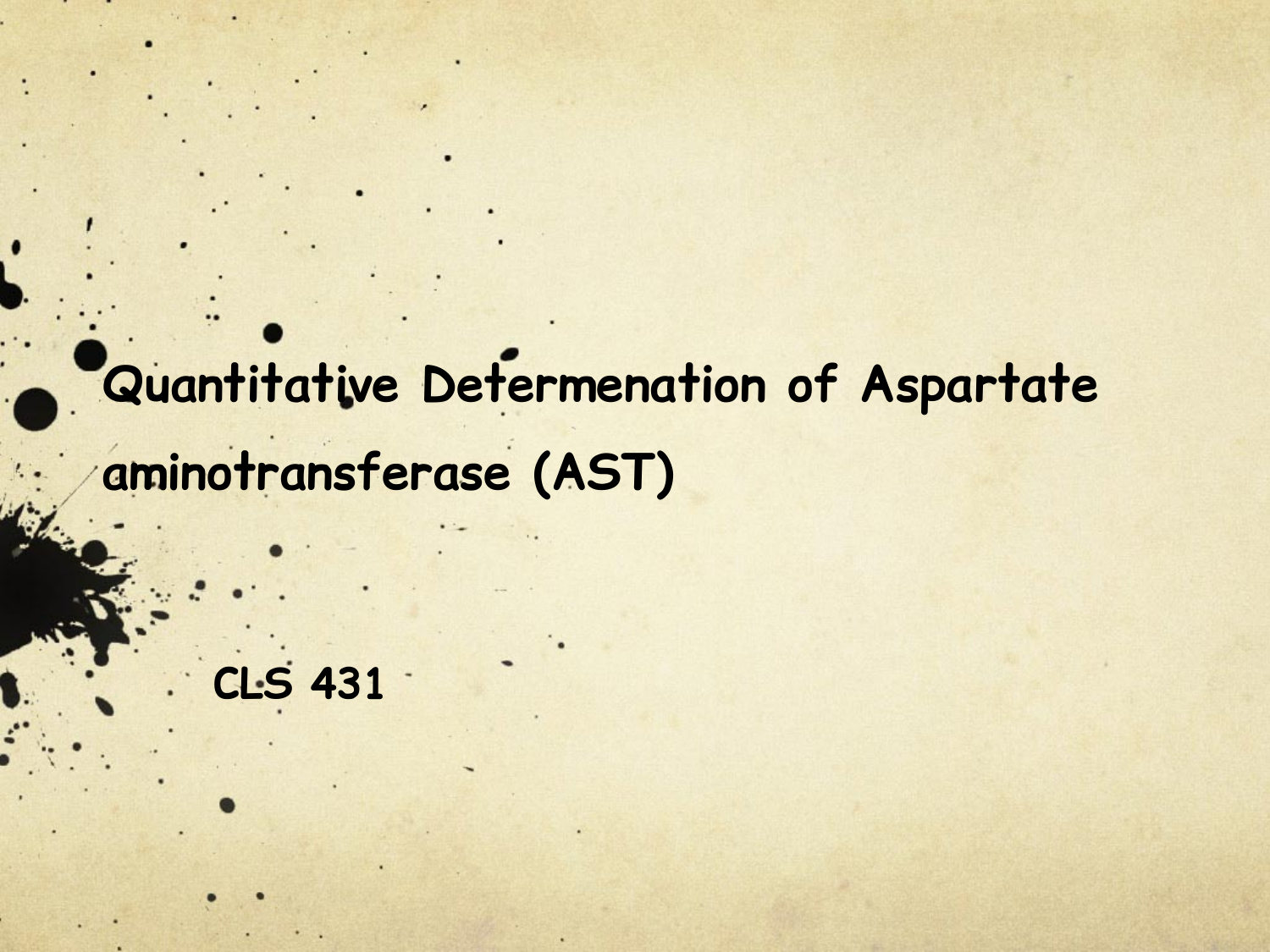

# Quantitative Determenation of Aspartate aminotransferase (AST)
CLS 431